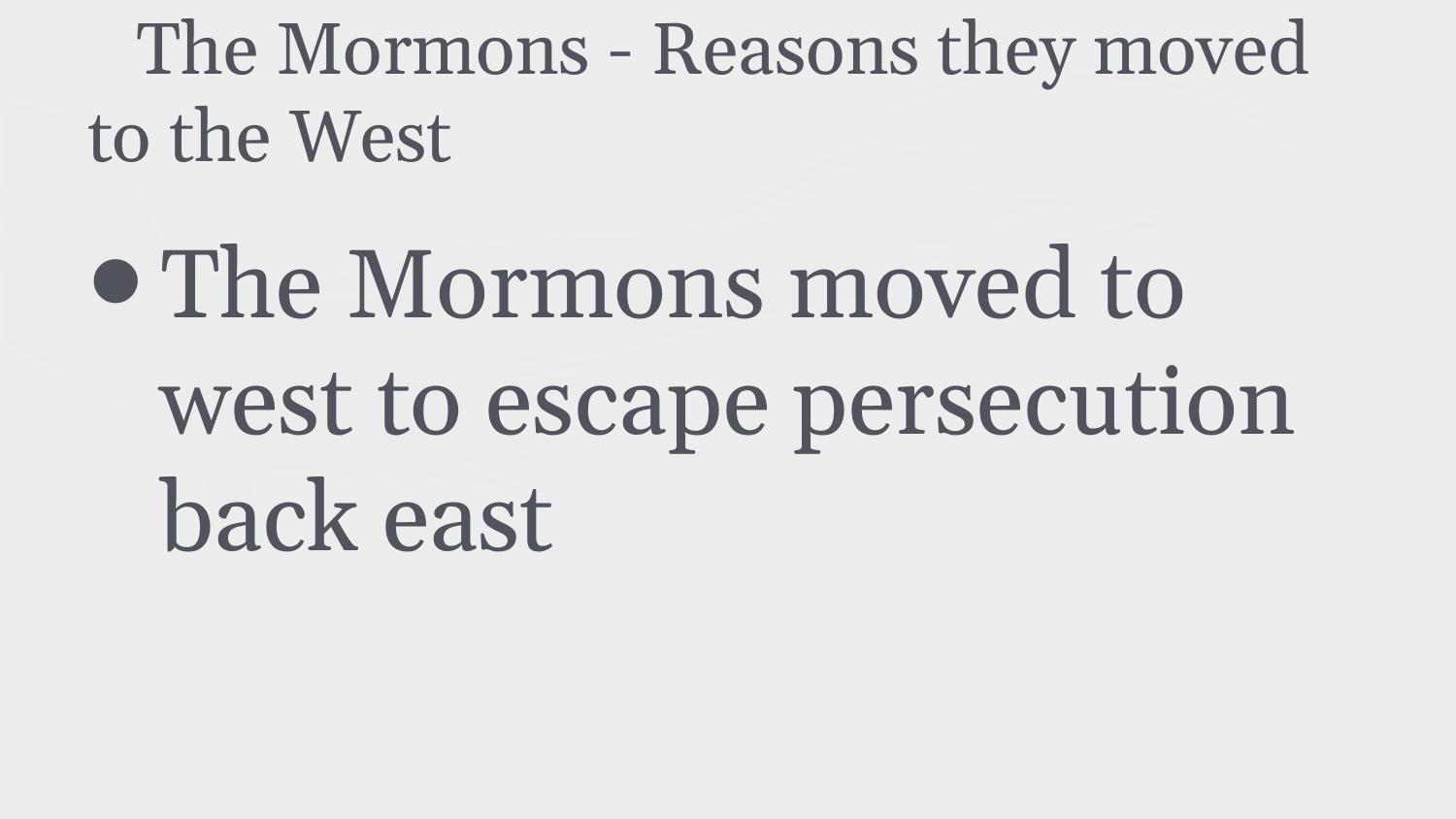

# The Mormons - Reasons they moved to the West
The Mormons moved to west to escape persecution back east